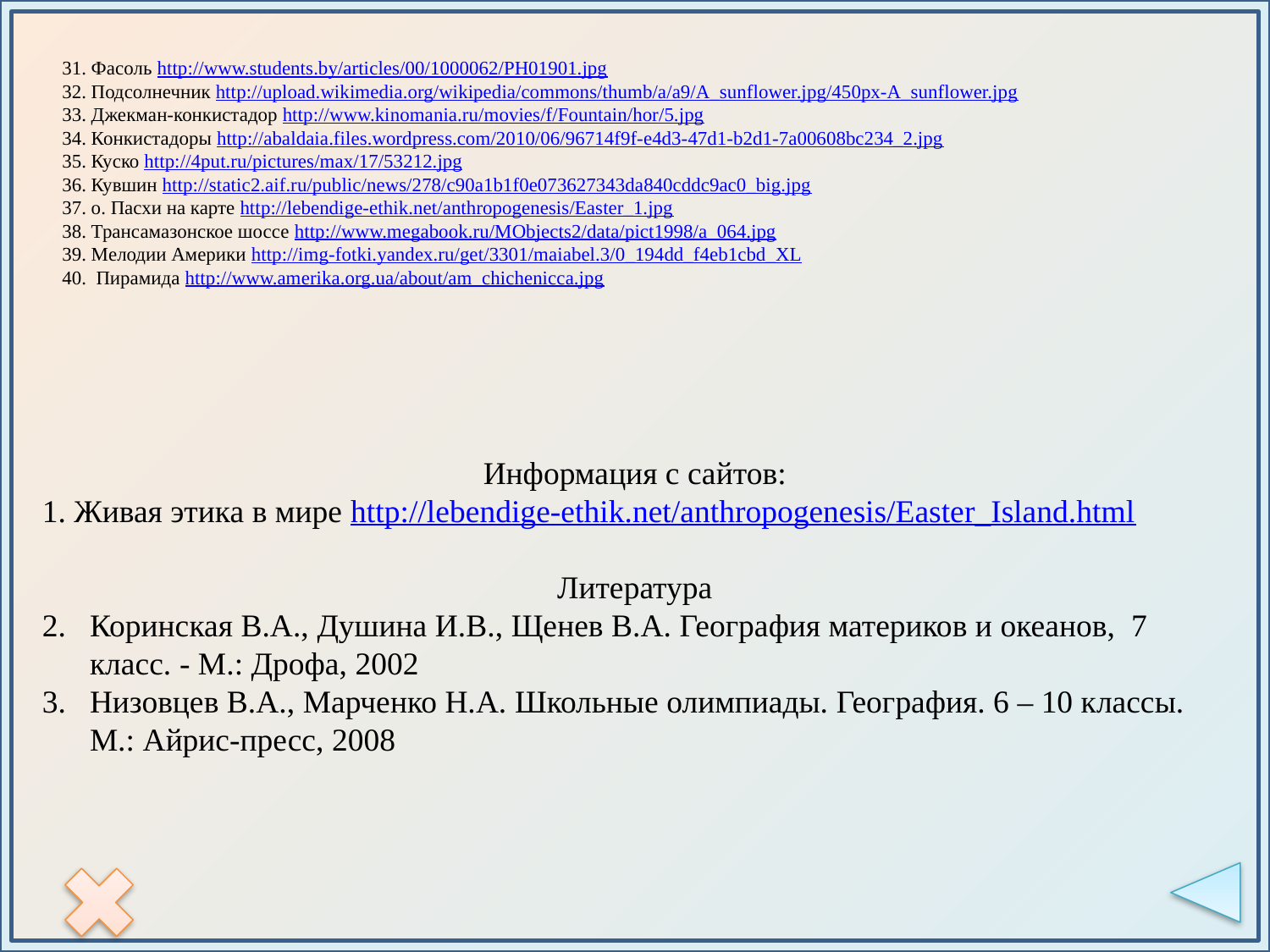

31. Фасоль http://www.students.by/articles/00/1000062/PH01901.jpg
32. Подсолнечник http://upload.wikimedia.org/wikipedia/commons/thumb/a/a9/A_sunflower.jpg/450px-A_sunflower.jpg
33. Джекман-конкистадор http://www.kinomania.ru/movies/f/Fountain/hor/5.jpg
34. Конкистадоры http://abaldaia.files.wordpress.com/2010/06/96714f9f-e4d3-47d1-b2d1-7a00608bc234_2.jpg
35. Куско http://4put.ru/pictures/max/17/53212.jpg
36. Кувшин http://static2.aif.ru/public/news/278/c90a1b1f0e073627343da840cddc9ac0_big.jpg
37. о. Пасхи на карте http://lebendige-ethik.net/anthropogenesis/Easter_1.jpg
38. Трансамазонское шоссе http://www.megabook.ru/MObjects2/data/pict1998/a_064.jpg
39. Мелодии Америки http://img-fotki.yandex.ru/get/3301/maiabel.3/0_194dd_f4eb1cbd_XL
40.  Пирамида http://www.amerika.org.ua/about/am_chichenicca.jpg

Информация с сайтов:
Живая этика в мире http://lebendige-ethik.net/anthropogenesis/Easter_Island.html

 Литература
Коринская В.А., Душина И.В., Щенев В.А. География материков и океанов,  7 класс. - М.: Дрофа, 2002
Низовцев В.А., Марченко Н.А. Школьные олимпиады. География. 6 – 10 классы. М.: Айрис-пресс, 2008